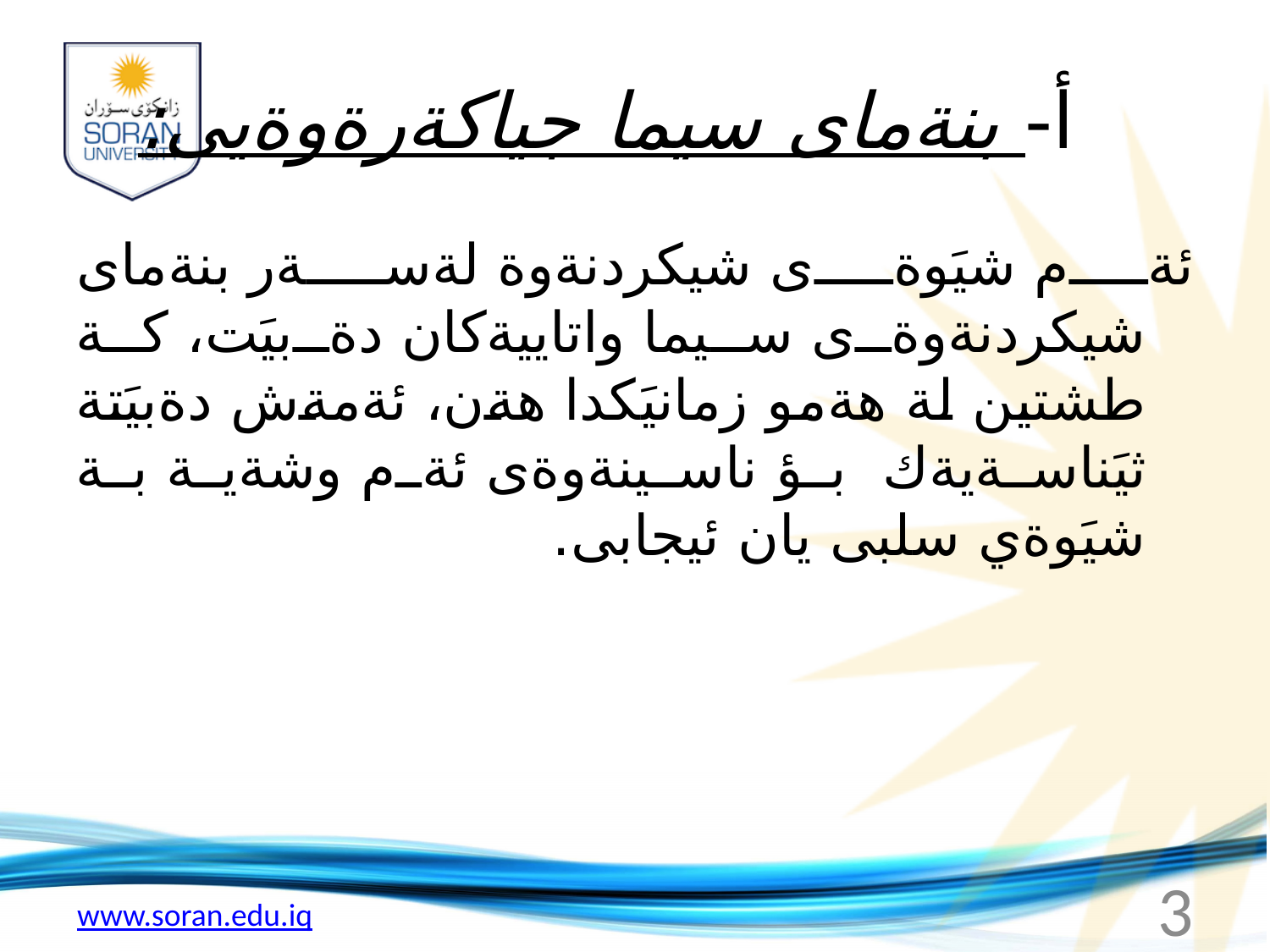

# أ- بنةماى سيما جياكةرةوةيى:
ئةم شيَوةى شيكردنةوة لةسةر بنةماى شيكردنةوةى سيما واتاييةكان دةبيَت، كة طشتين لة هةمو زمانيَكدا هةن، ئةمةش دةبيَتة ثيَناسةيةك  بؤ ناسينةوةى ئةم وشةية بة شيَوةي سلبى يان ئيجابى.
3